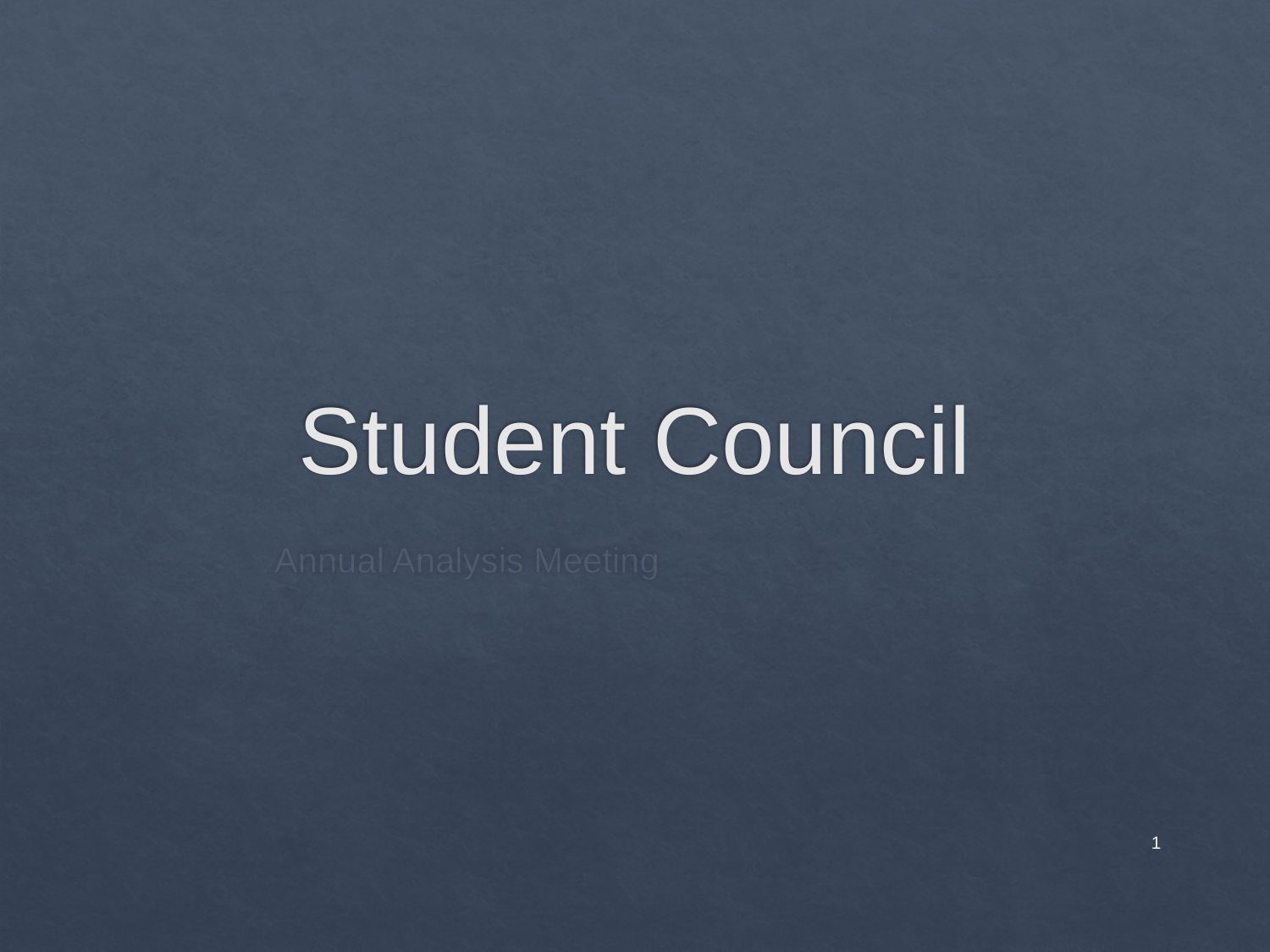

# Student Council
Annual Analysis Meeting
1